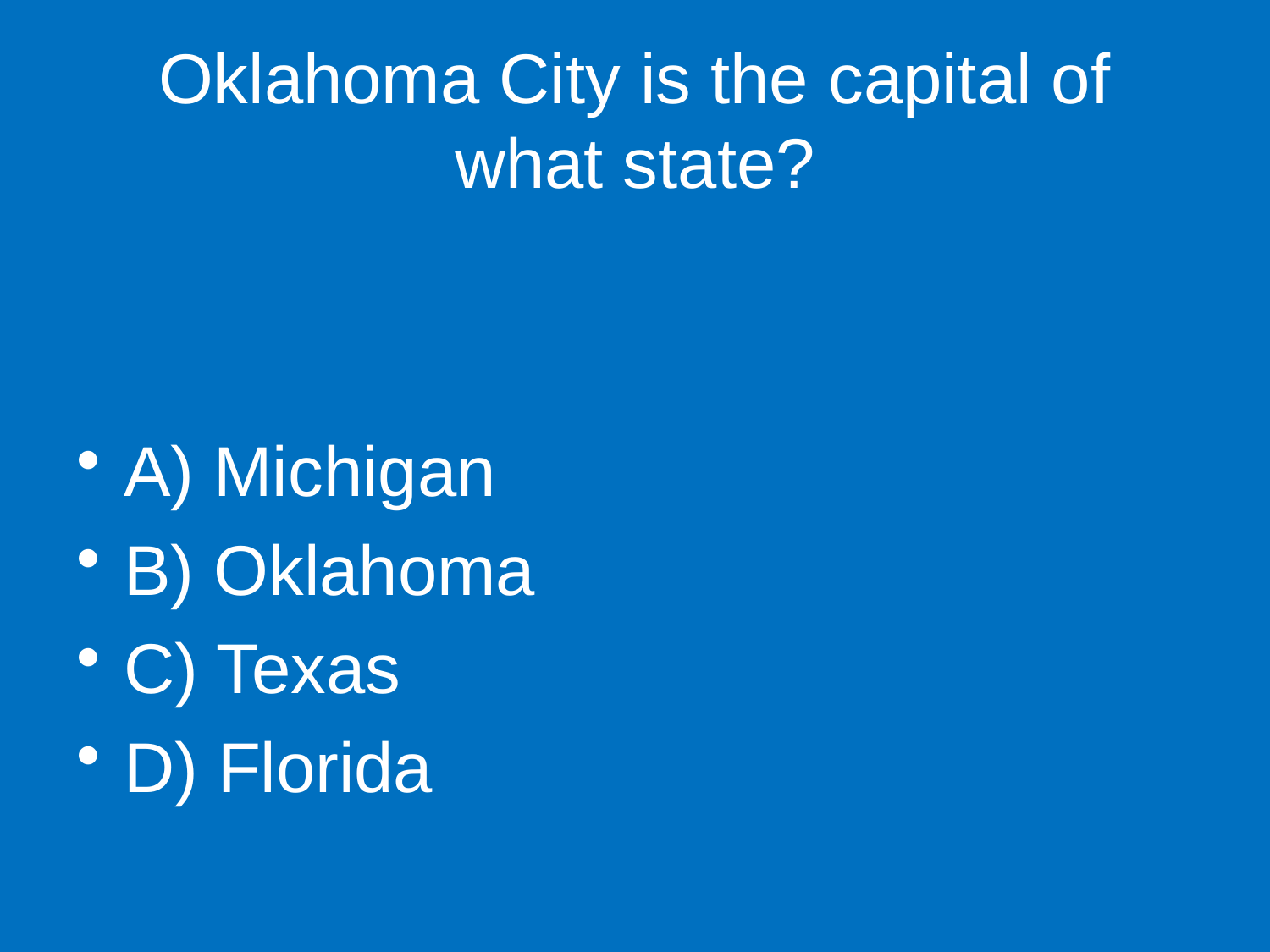

# Oklahoma City is the capital of what state?

A) Michigan
B) Oklahoma
C) Texas
D) Florida